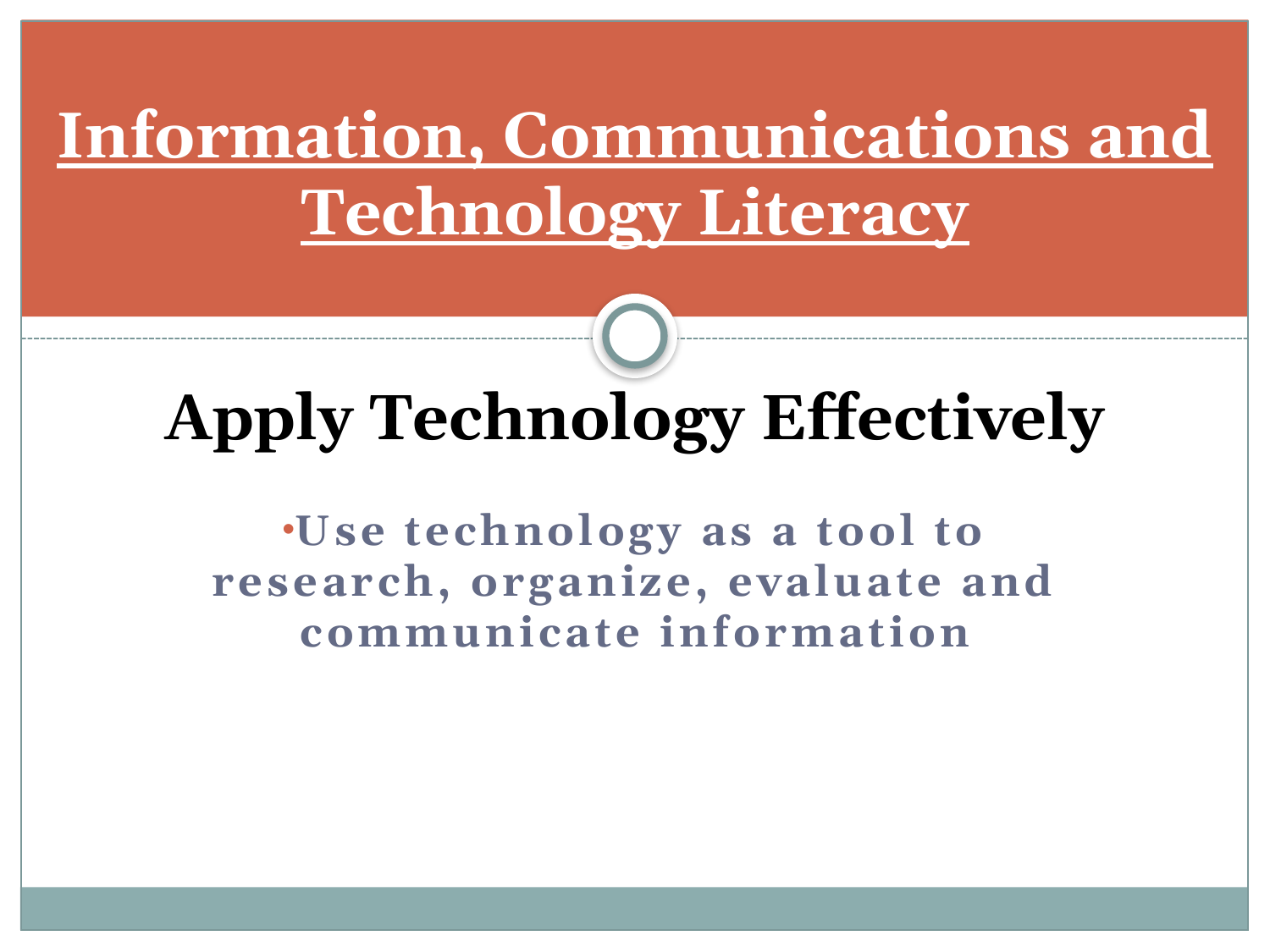

# Information, Communications and Technology Literacy
Apply Technology Effectively
Use technology as a tool to research, organize, evaluate and communicate information